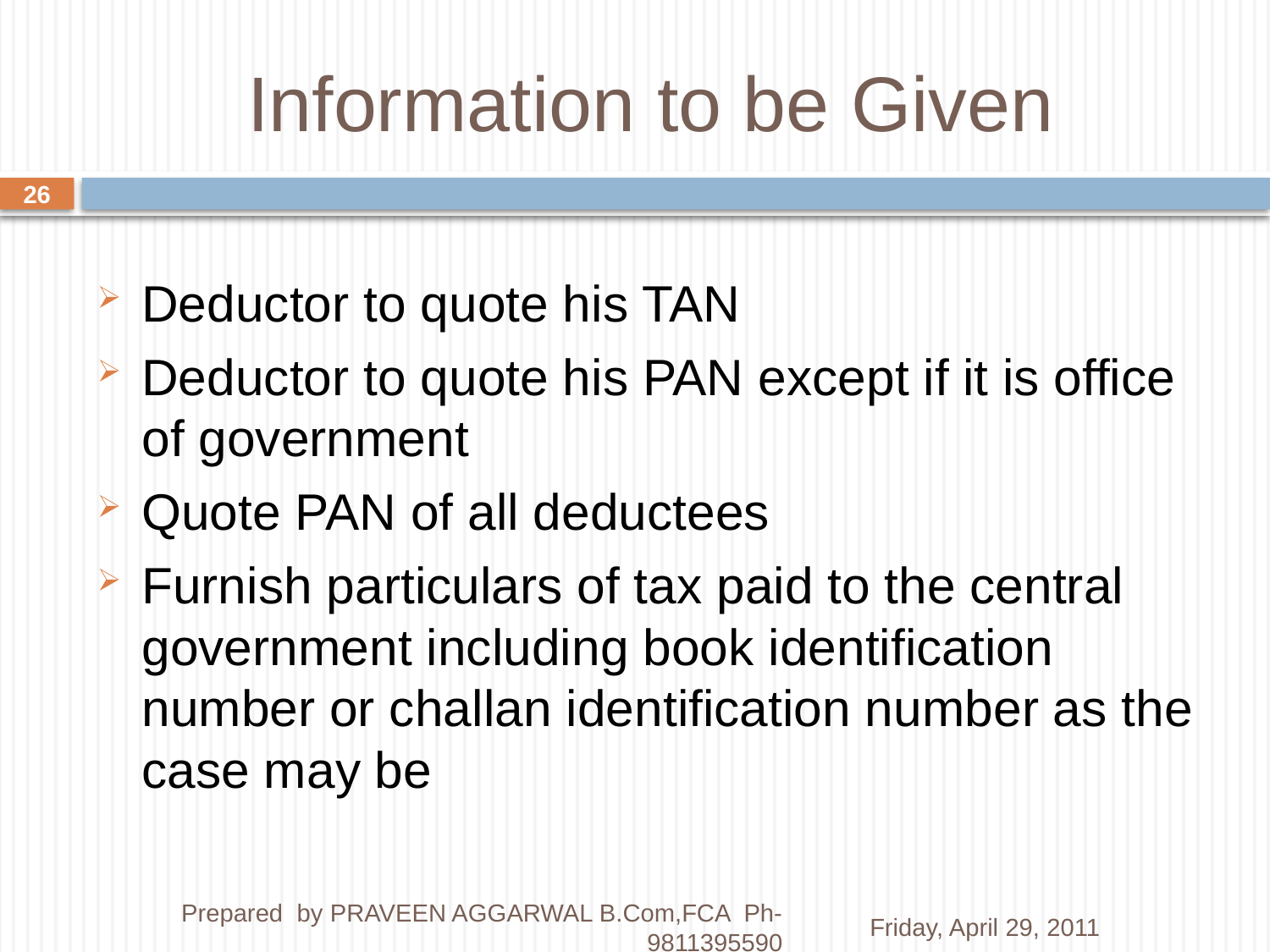

# Information to be Given
26
Deductor to quote his TAN
Deductor to quote his PAN except if it is office of government
Quote PAN of all deductees
Furnish particulars of tax paid to the central government including book identification number or challan identification number as the case may be

Prepared  by PRAVEEN AGGARWAL B.Com,FCA  Ph-9811395590
Friday, April 29, 2011